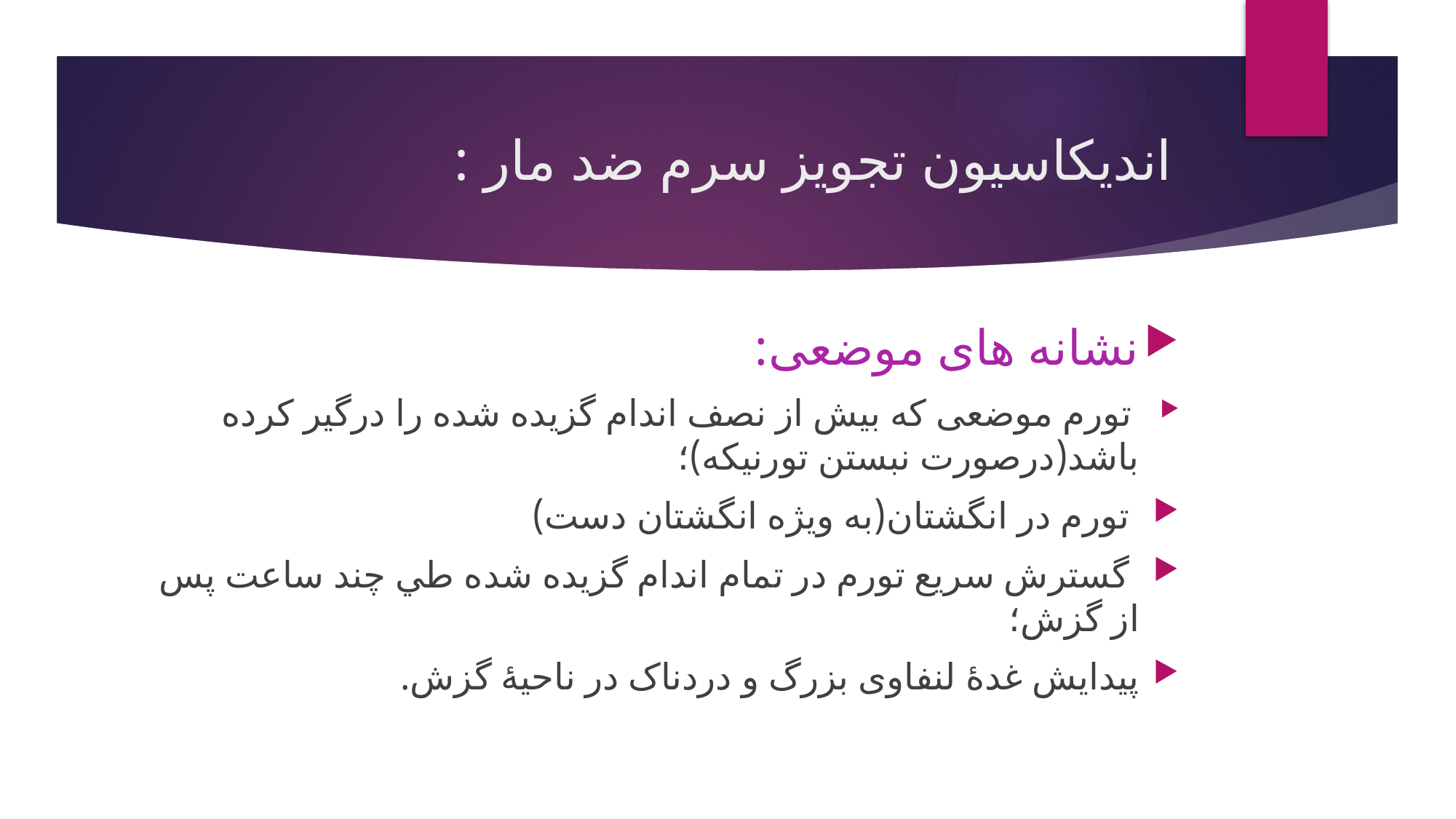

# اندیکاسیون تجویز سرم ضد مار :
نشانه های موضعی:
 تورم موضعی که بیش از نصف اندام گزیده شده را درگیر کرده باشد(درصورت نبستن تورنیکه)؛
 تورم در انگشتان(به ویژه انگشتان دست)
 گسترش سریع تورم در تمام اندام گزيده شده طي چند ساعت پس از گزش؛
پیدایش غدۀ لنفاوی بزرگ و دردناک در ناحیۀ گزش.